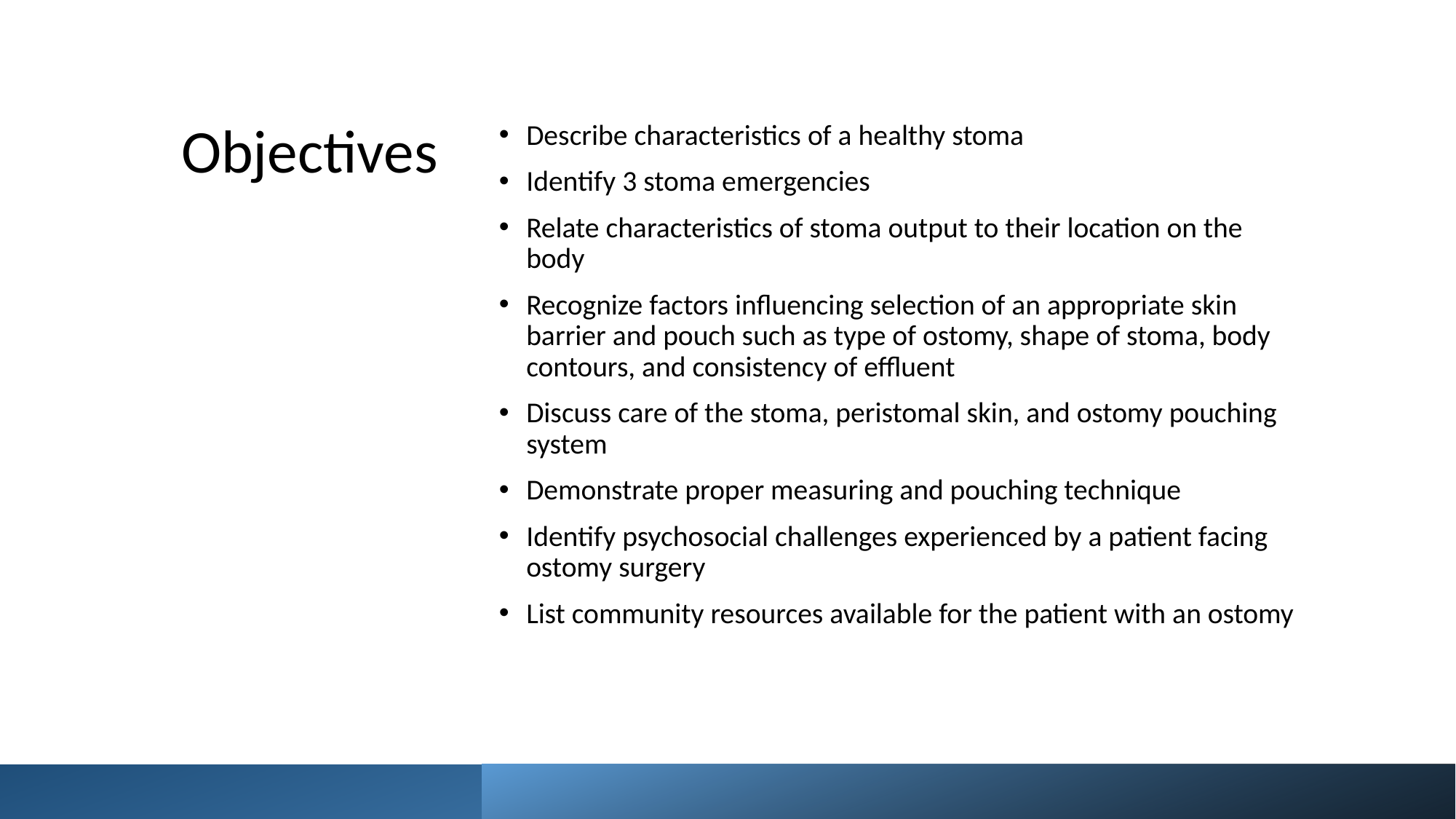

# Objectives
Describe characteristics of a healthy stoma
Identify 3 stoma emergencies
Relate characteristics of stoma output to their location on the body
Recognize factors influencing selection of an appropriate skin barrier and pouch such as type of ostomy, shape of stoma, body contours, and consistency of effluent
Discuss care of the stoma, peristomal skin, and ostomy pouching system
Demonstrate proper measuring and pouching technique
Identify psychosocial challenges experienced by a patient facing ostomy surgery
List community resources available for the patient with an ostomy